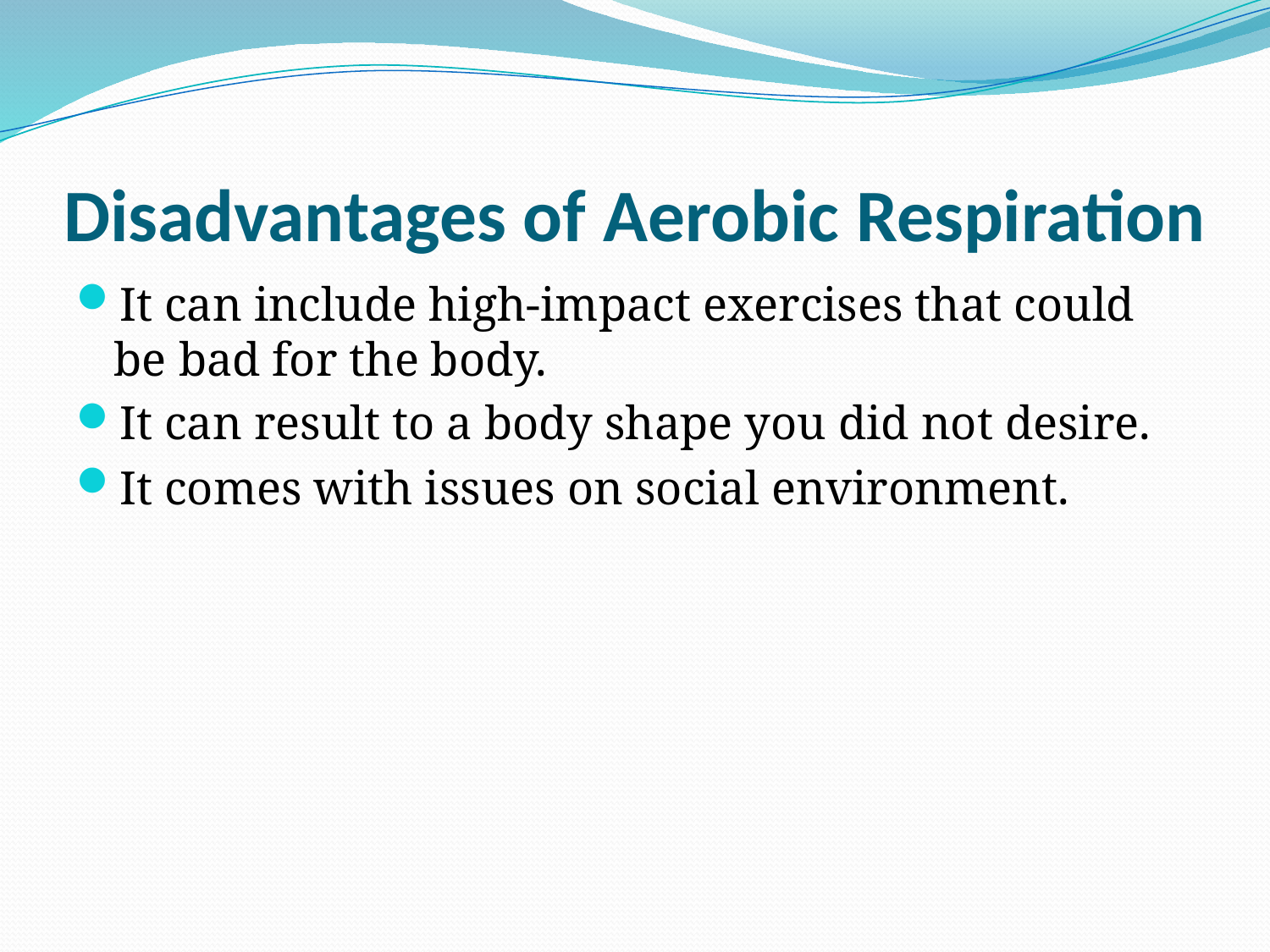

# Disadvantages of Aerobic Respiration
It can include high-impact exercises that could be bad for the body.
It can result to a body shape you did not desire.
It comes with issues on social environment.